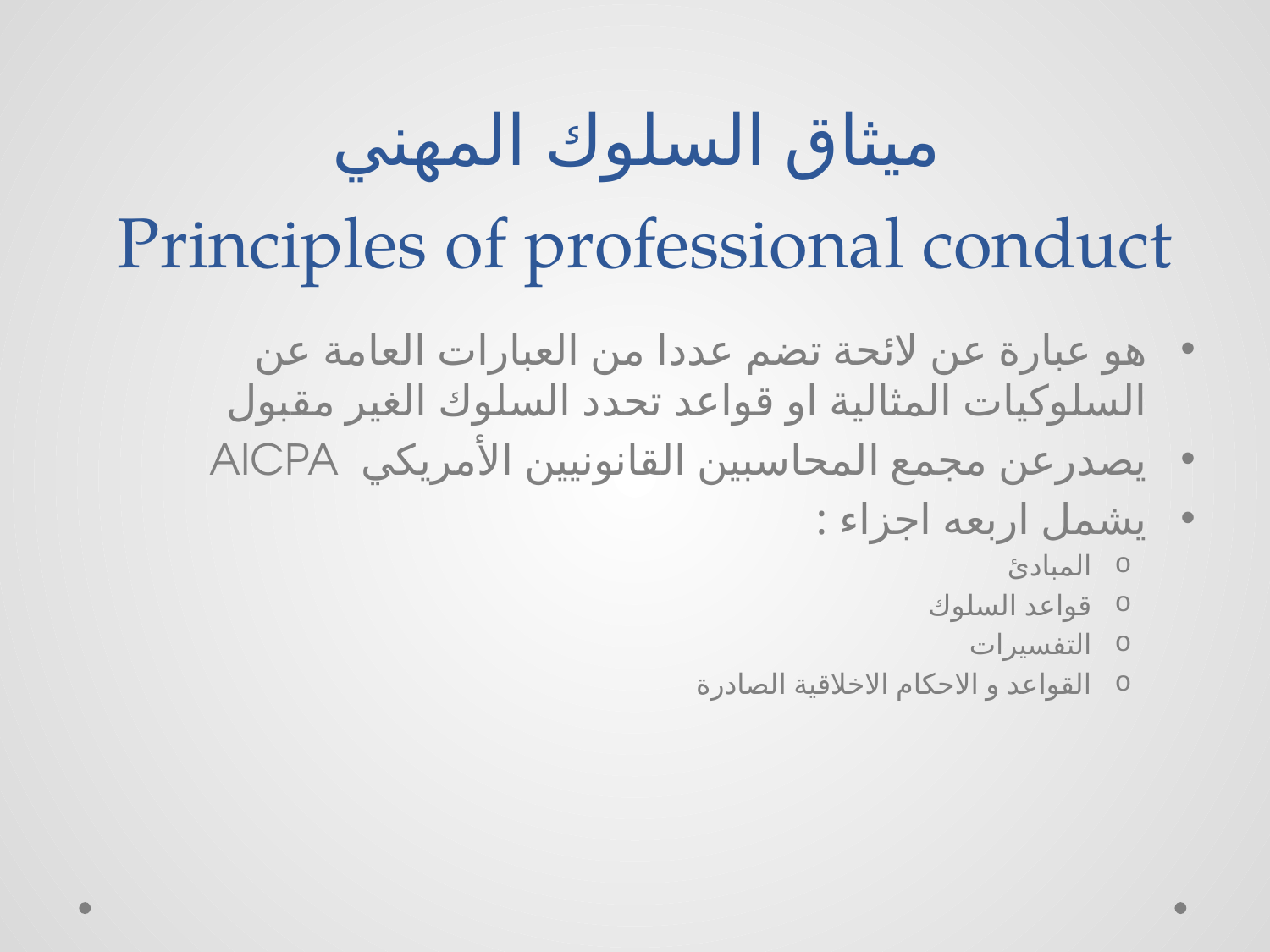

# ميثاق السلوك المهني Principles of professional conduct
هو عبارة عن لائحة تضم عددا من العبارات العامة عن السلوكيات المثالية او قواعد تحدد السلوك الغير مقبول
يصدرعن مجمع المحاسبين القانونيين الأمريكي  AICPA
يشمل اربعه اجزاء :
المبادئ
قواعد السلوك
التفسيرات
القواعد و الاحكام الاخلاقية الصادرة